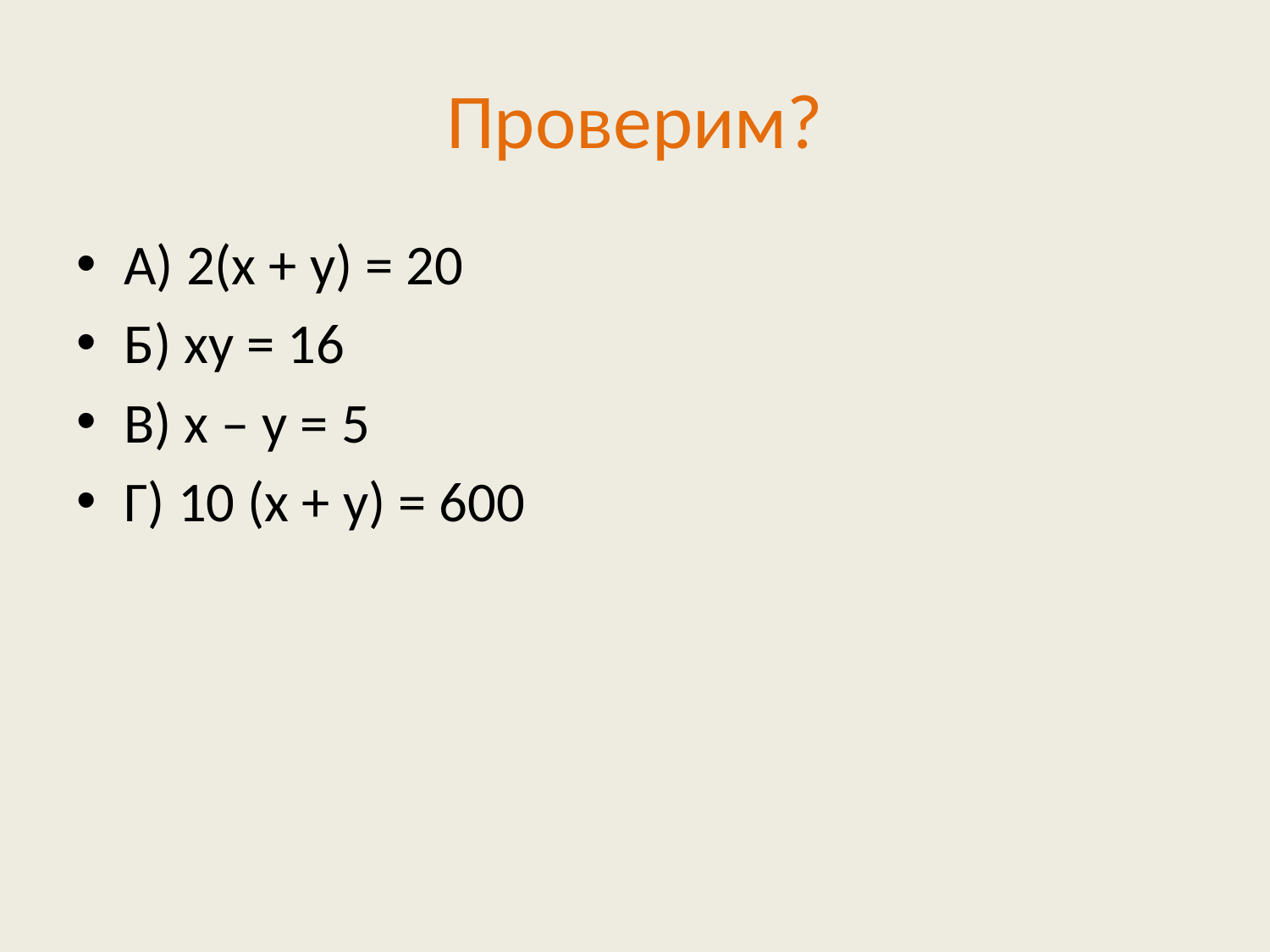

# Проверим?
А) 2(х + у) = 20
Б) ху = 16
В) х – у = 5
Г) 10 (х + у) = 600